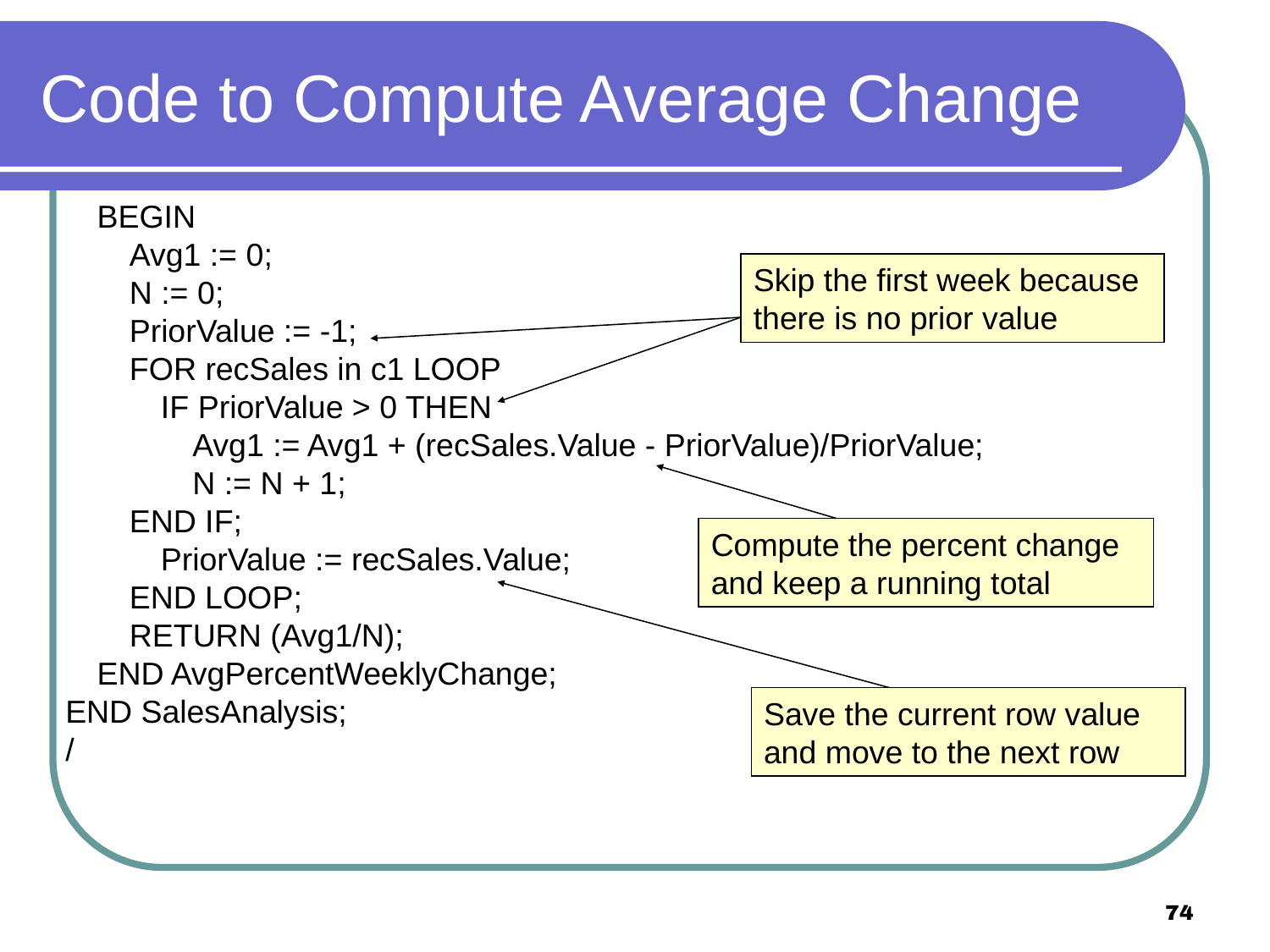

# Code to Compute Average Change
	BEGIN
		Avg1 := 0;
		N := 0;
		PriorValue := -1;
		FOR recSales in c1 LOOP
			IF PriorValue > 0 THEN
				Avg1 := Avg1 + (recSales.Value - PriorValue)/PriorValue;
				N := N + 1;
  		END IF;
			PriorValue := recSales.Value;
		END LOOP;
		RETURN (Avg1/N);
	END AvgPercentWeeklyChange;
END SalesAnalysis;
/
Skip the first week because there is no prior value

Compute the percent change and keep a running total

Save the current row value and move to the next row
74